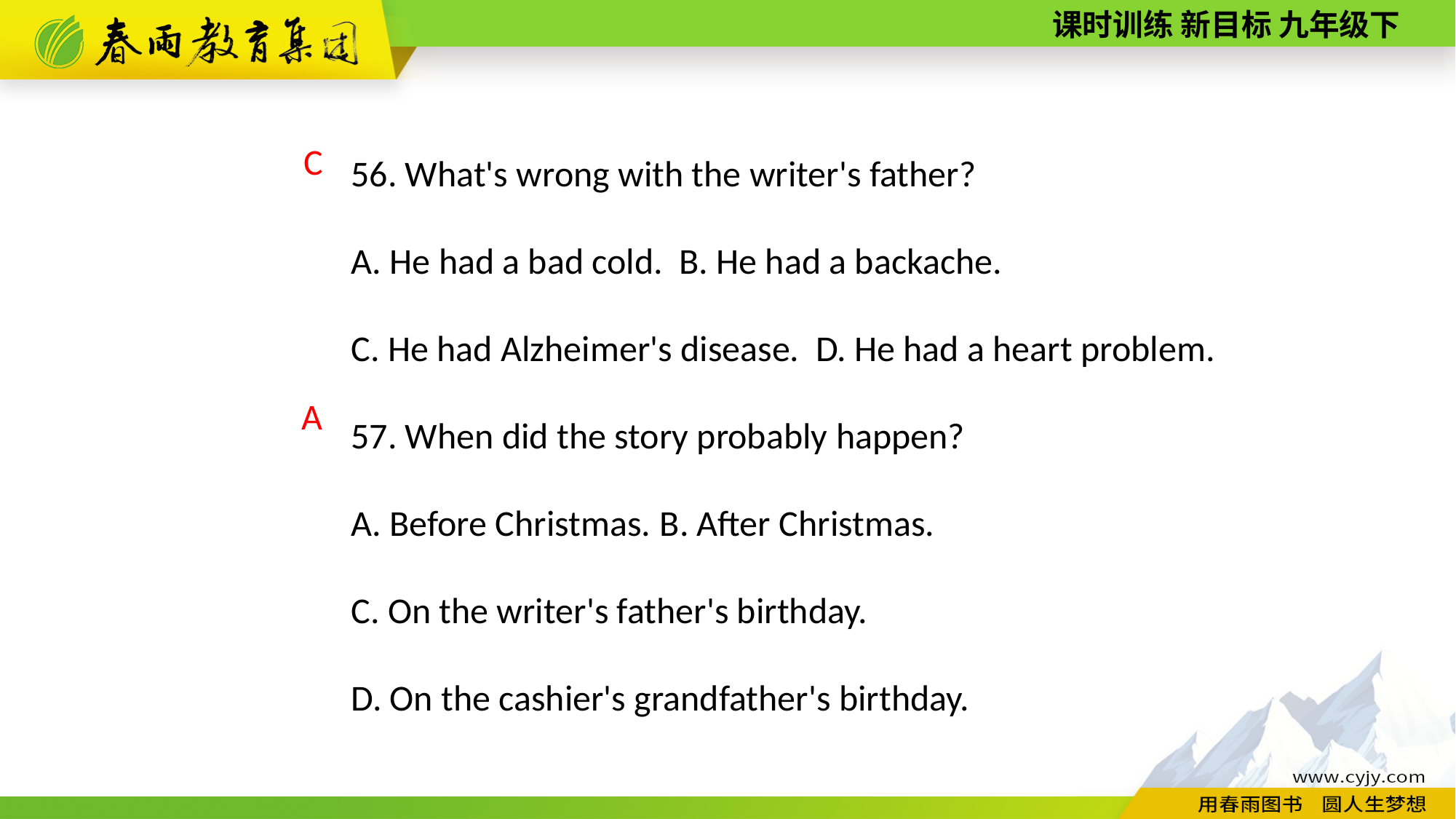

56. What's wrong with the writer's father?
A. He had a bad cold.  B. He had a backache.
C. He had Alzheimer's disease.  D. He had a heart problem.
57. When did the story probably happen?
A. Before Christmas.  B. After Christmas.
C. On the writer's father's birthday.
D. On the cashier's grandfather's birthday.
C
A